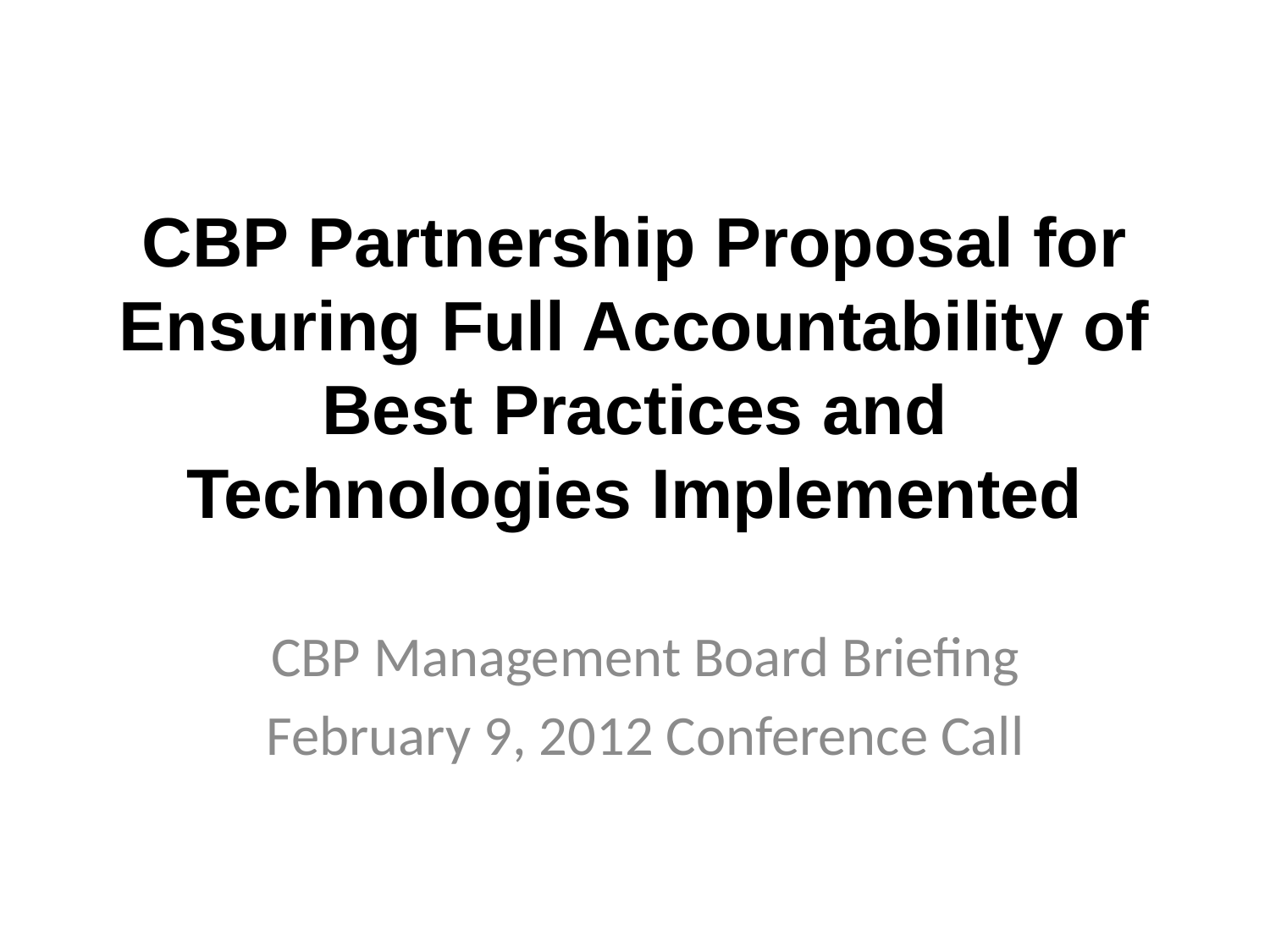

# CBP Partnership Proposal for Ensuring Full Accountability of Best Practices and Technologies Implemented
CBP Management Board Briefing
February 9, 2012 Conference Call